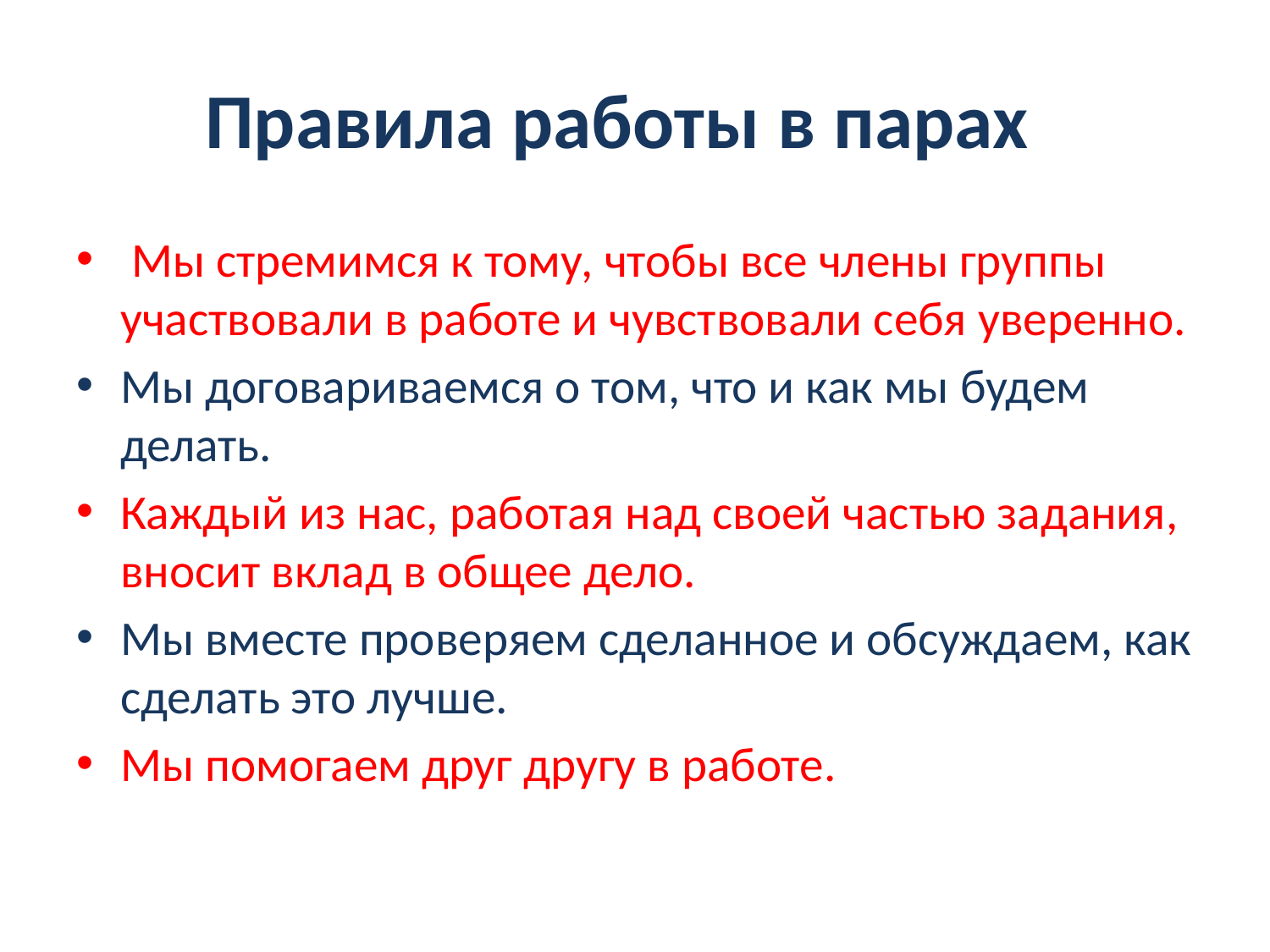

# Правила работы в парах
 Мы стремимся к тому, чтобы все члены группы участвовали в работе и чувствовали себя уверенно.
Мы договариваемся о том, что и как мы будем делать.
Каждый из нас, работая над своей частью задания, вносит вклад в общее дело.
Мы вместе проверяем сделанное и обсуждаем, как сделать это лучше.
Мы помогаем друг другу в работе.